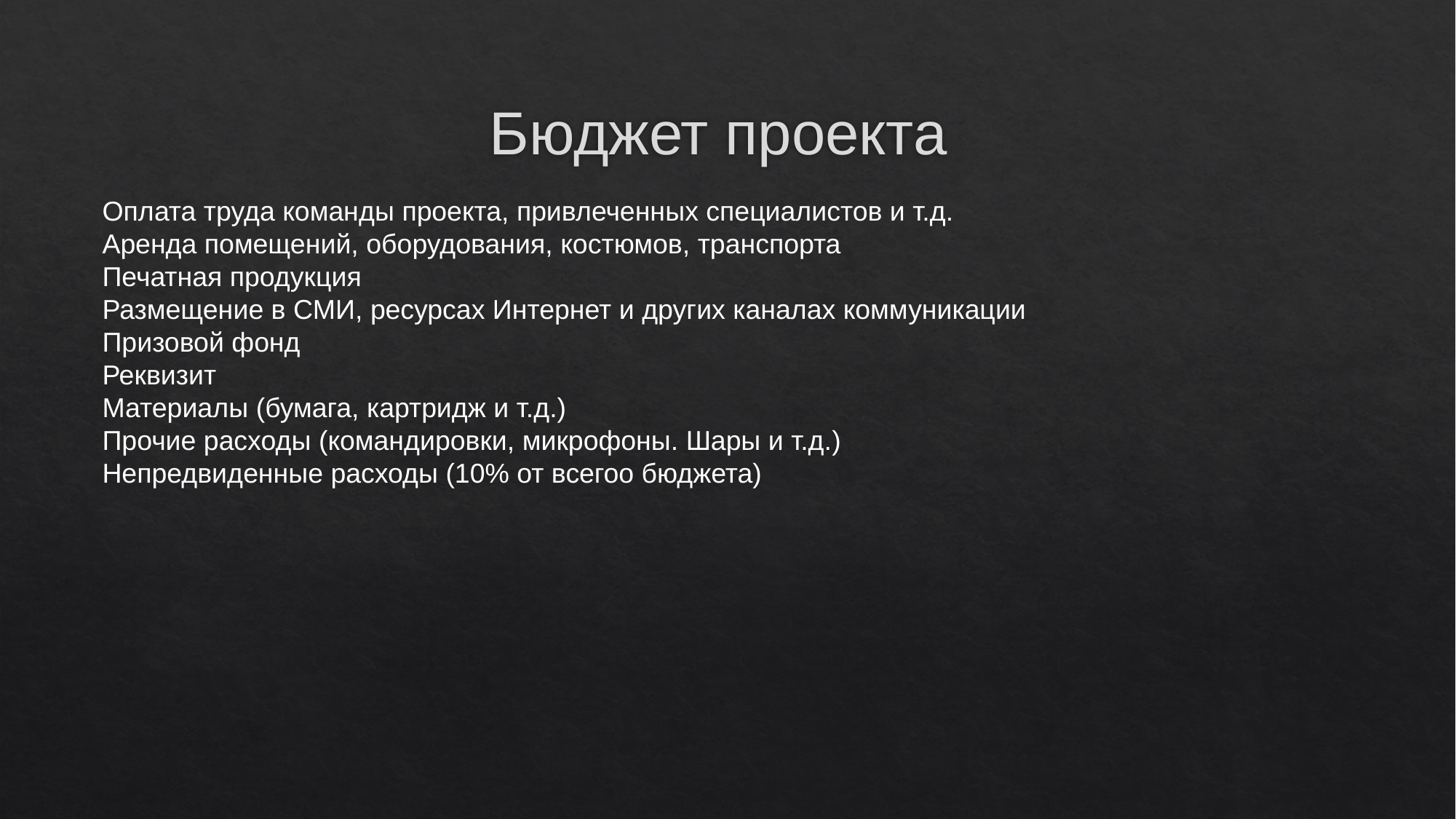

# Бюджет проекта
Оплата труда команды проекта, привлеченных специалистов и т.д.
Аренда помещений, оборудования, костюмов, транспорта
Печатная продукция
Размещение в СМИ, ресурсах Интернет и других каналах коммуникации
Призовой фонд
Реквизит
Материалы (бумага, картридж и т.д.)
Прочие расходы (командировки, микрофоны. Шары и т.д.)
Непредвиденные расходы (10% от всегоо бюджета)